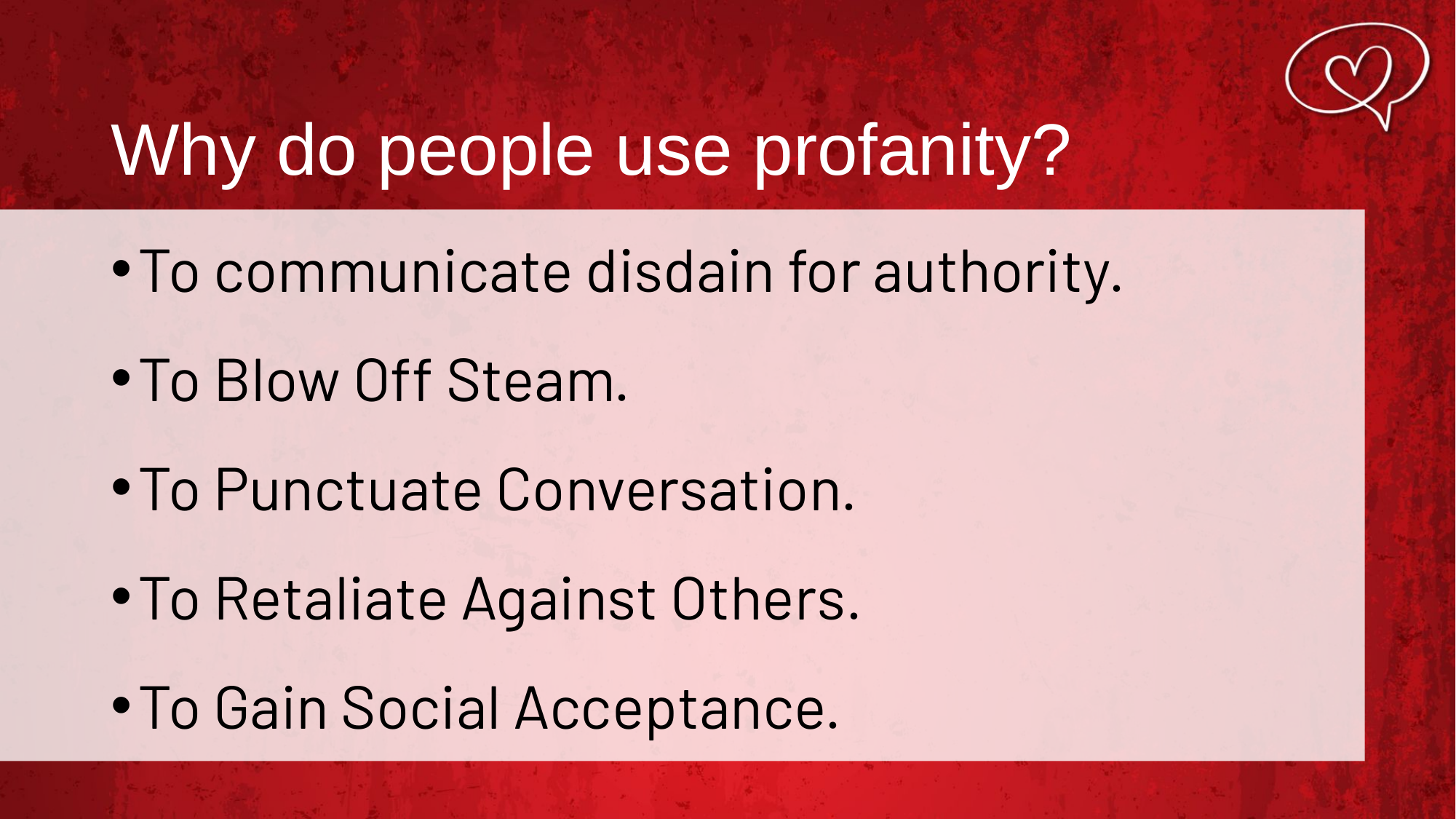

# Why do people use profanity?
To communicate disdain for authority.
To Blow Off Steam.
To Punctuate Conversation.
To Retaliate Against Others.
To Gain Social Acceptance.